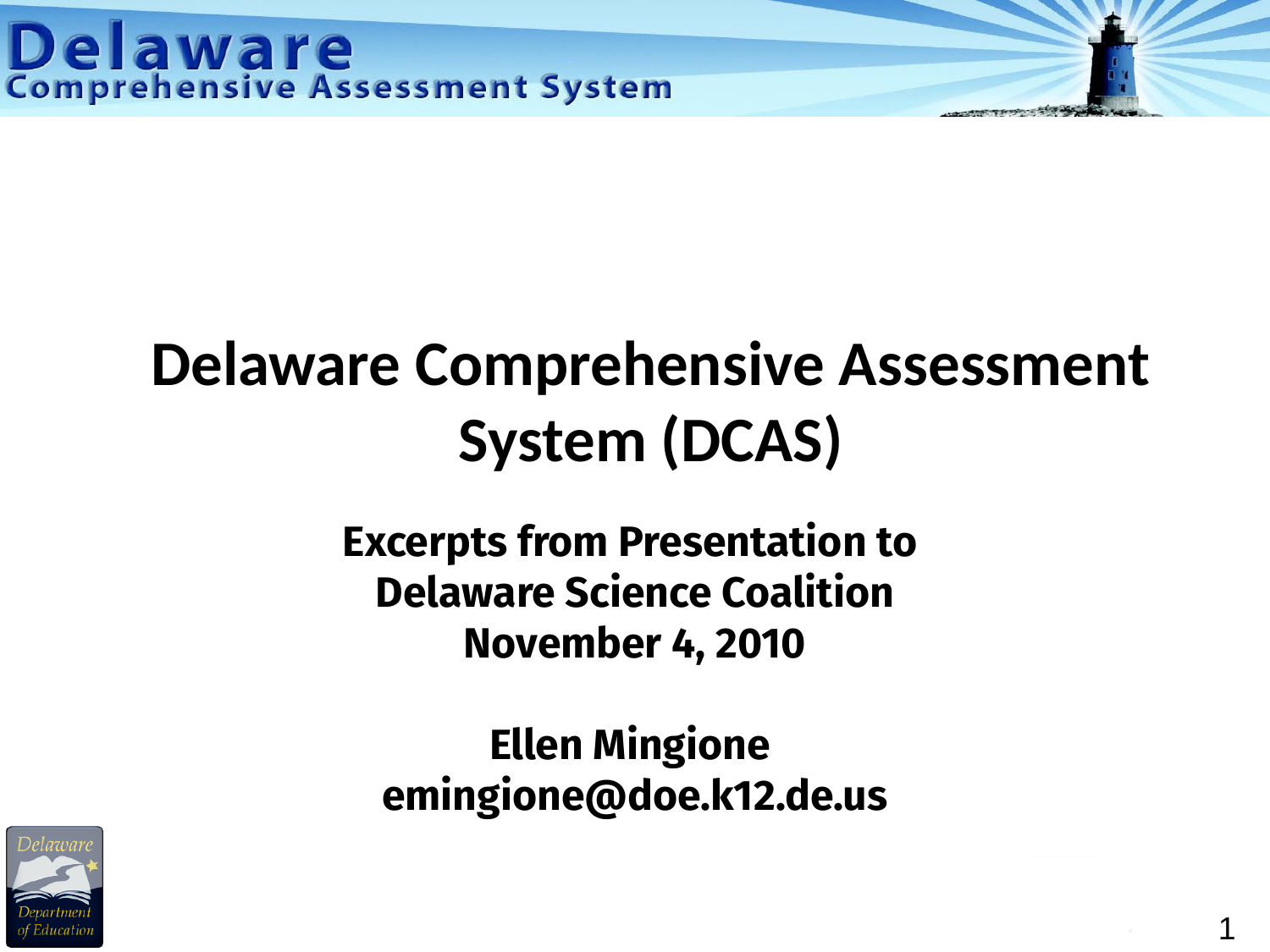

# Delaware Comprehensive Assessment System (DCAS)
Excerpts from Presentation to
Delaware Science Coalition
November 4, 2010

Ellen Mingione
emingione@doe.k12.de.us
                               .